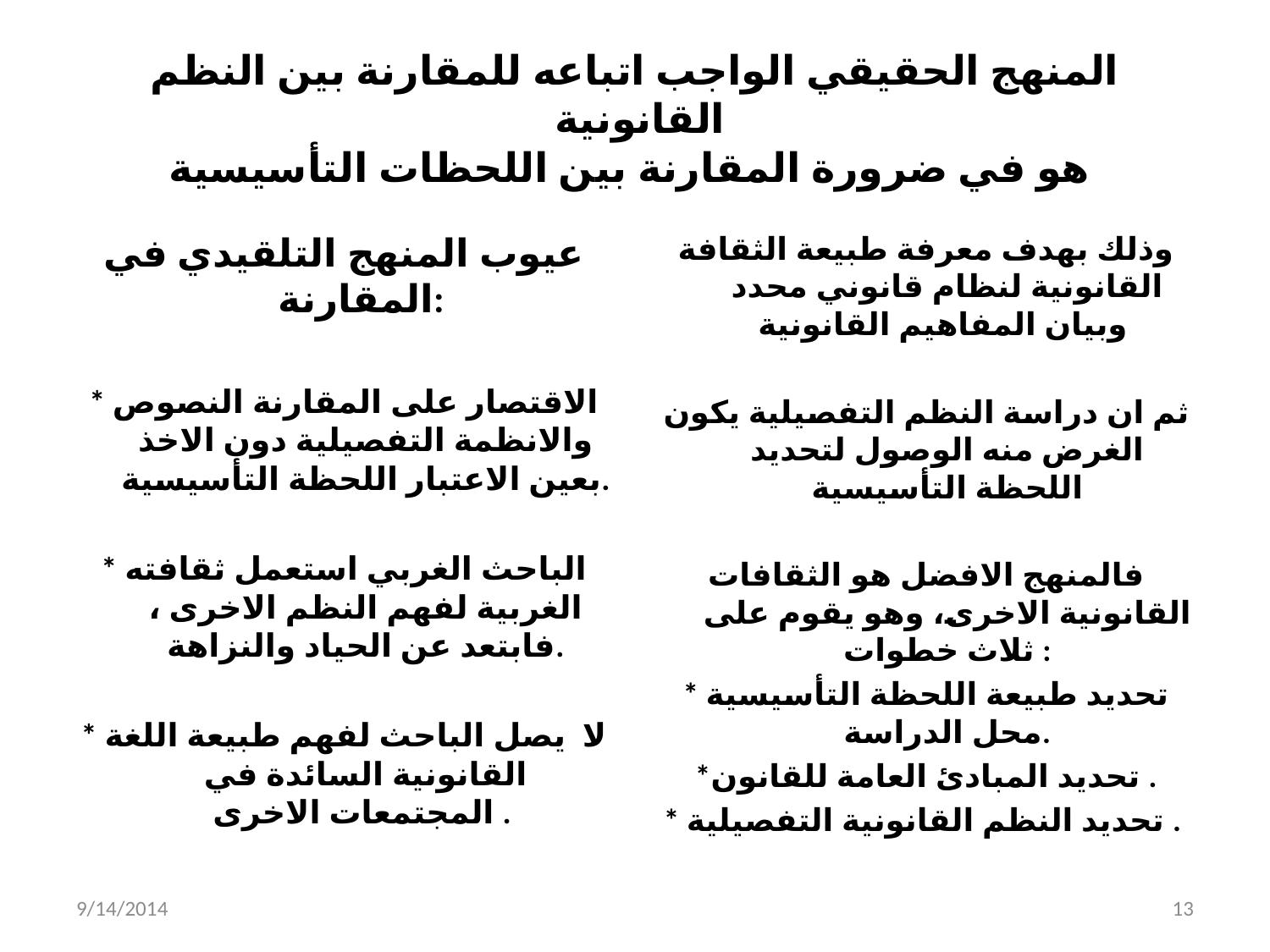

# المنهج الحقيقي الواجب اتباعه للمقارنة بين النظم القانونية هو في ضرورة المقارنة بين اللحظات التأسيسية
عيوب المنهج التلقيدي في المقارنة:

* الاقتصار على المقارنة النصوص والانظمة التفصيلية دون الاخذ بعين الاعتبار اللحظة التأسيسية.

* الباحث الغربي استعمل ثقافته الغربية لفهم النظم الاخرى ، فابتعد عن الحياد والنزاهة.

* لا  يصل الباحث لفهم طبيعة اللغة القانونية السائدة في المجتمعات الاخرى .
وذلك بهدف معرفة طبيعة الثقافة القانونية لنظام قانوني محدد وبيان المفاهيم القانونية

ثم ان دراسة النظم التفصيلية يكون الغرض منه الوصول لتحديد اللحظة التأسيسية

فالمنهج الافضل هو الثقافات القانونية الاخرى، وهو يقوم على ثلاث خطوات :
* تحديد طبيعة اللحظة التأسيسية محل الدراسة.
*تحديد المبادئ العامة للقانون .
* تحديد النظم القانونية التفصيلية .
9/14/2014
13